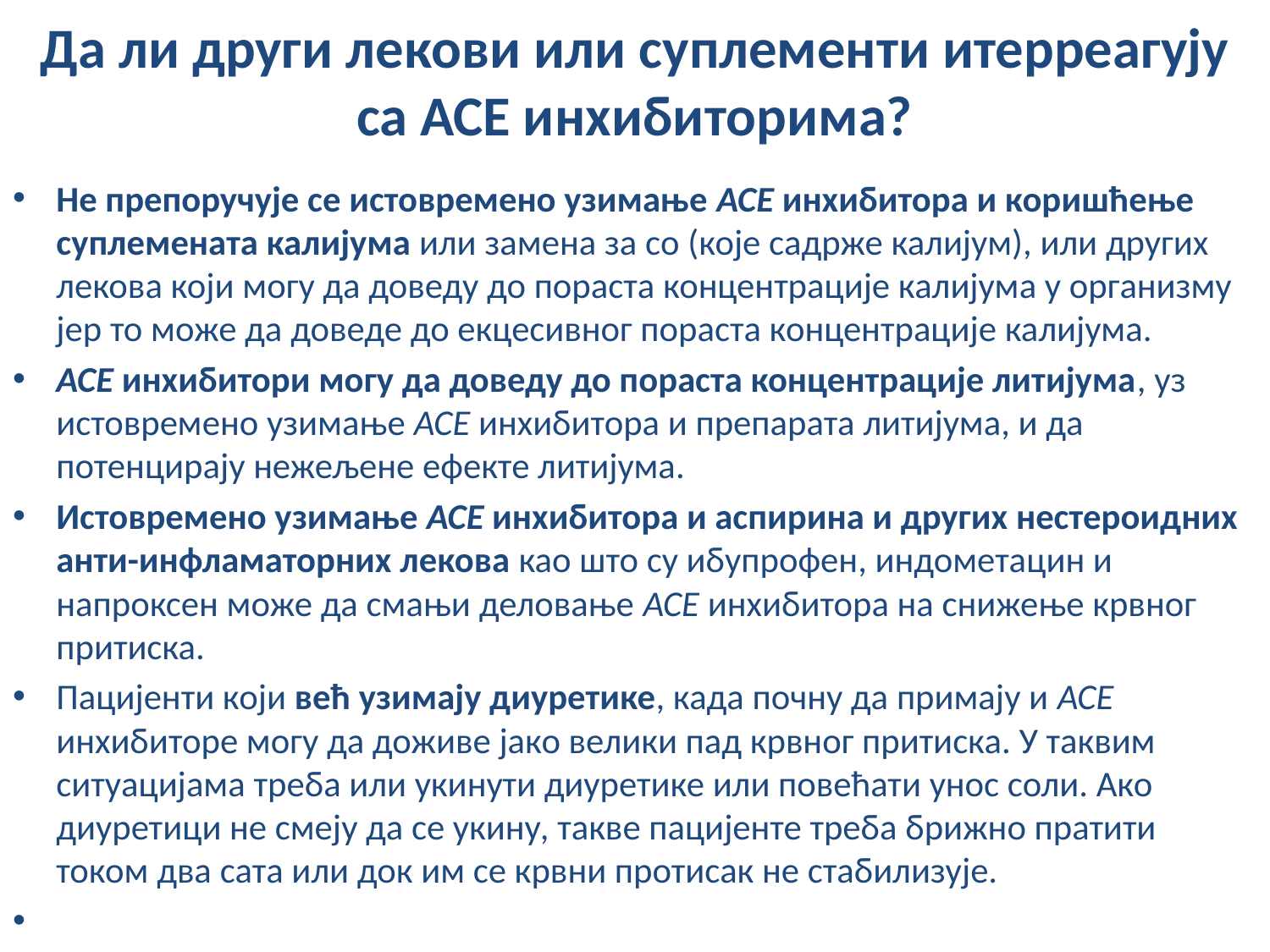

# Да ли други лекови или суплементи итерреагују са АСЕ инхибиторима?
Не препоручује се истовремено узимање АСЕ инхибитора и коришћење суплемената калијума или замена за со (које садрже калијум), или других лекова који могу да доведу до пораста концентрације калијума у организму јер то може да доведе до екцесивног пораста концентрације калијума.
АСЕ инхибитори могу да доведу до пораста концентрације литијума, уз истовремено узимање АСЕ инхибитора и препарата литијума, и да потенцирају нежељене ефекте литијума.
Истовремено узимање АСЕ инхибитора и аспирина и других нестероидних анти-инфламаторних лекова као што су ибупрофен, индометацин и напроксен може да смањи деловање АСЕ инхибитора на снижење крвног притиска.
Пацијенти који већ узимају диуретике, када почну да примају и АСЕ инхибиторе могу да доживе јако велики пад крвног притиска. У таквим ситуацијама треба или укинути диуретике или повећати унос соли. Ако диуретици не смеју да се укину, такве пацијенте треба брижно пратити током два сата или док им се крвни протисак не стабилизује.